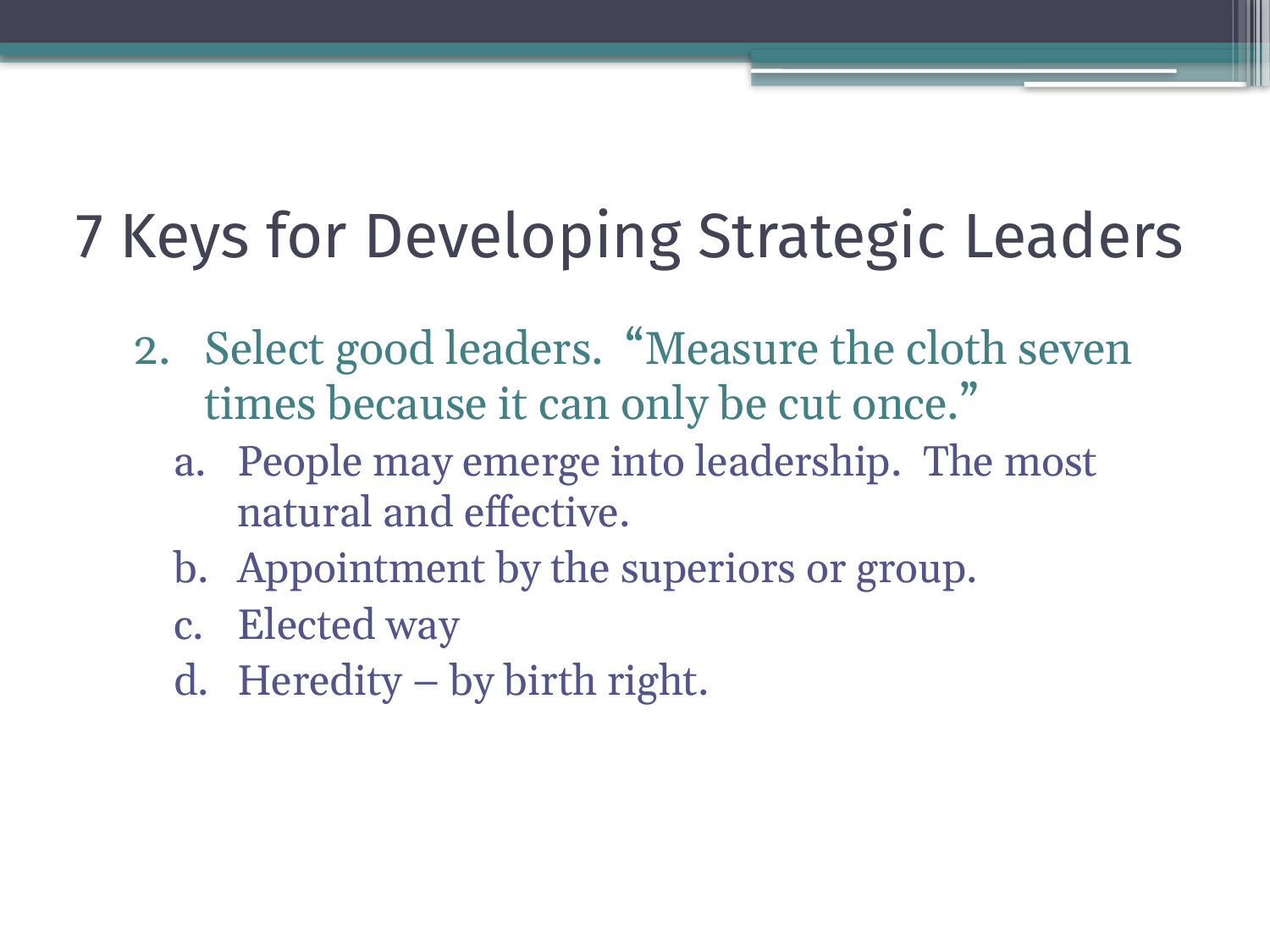

# 7 Keys for Developing Strategic Leaders
Select good leaders.  “Measure the cloth seven times because it can only be cut once.”
People may emerge into leadership.  The most natural and effective.
Appointment by the superiors or group.
Elected way
Heredity – by birth right.